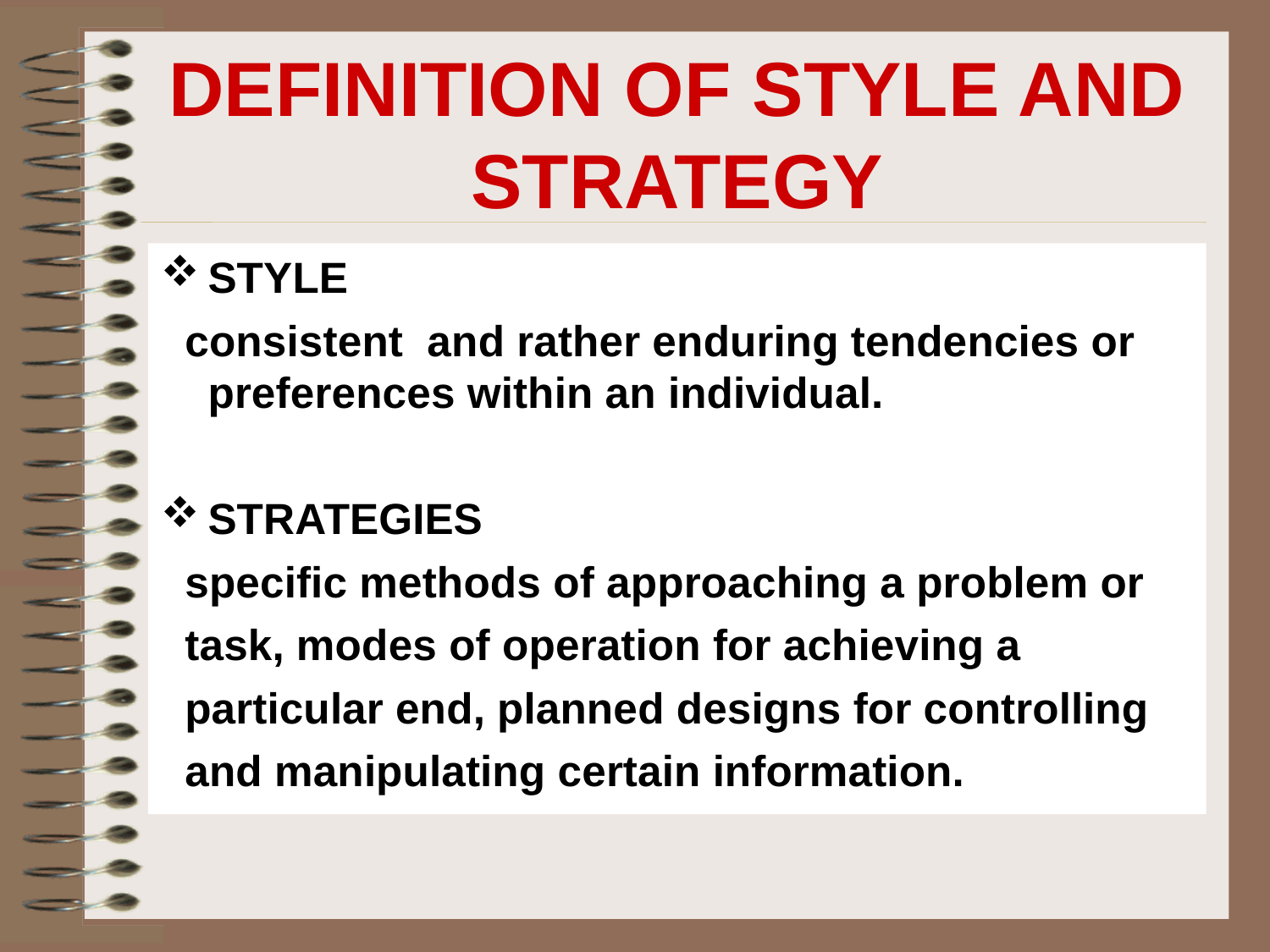

# DEFINITION OF STYLE AND STRATEGY
STYLE
  consistent  and rather enduring tendencies or preferences within an individual.

STRATEGIES
  specific methods of approaching a problem or
  task, modes of operation for achieving a
  particular end, planned designs for controlling
  and manipulating certain information.